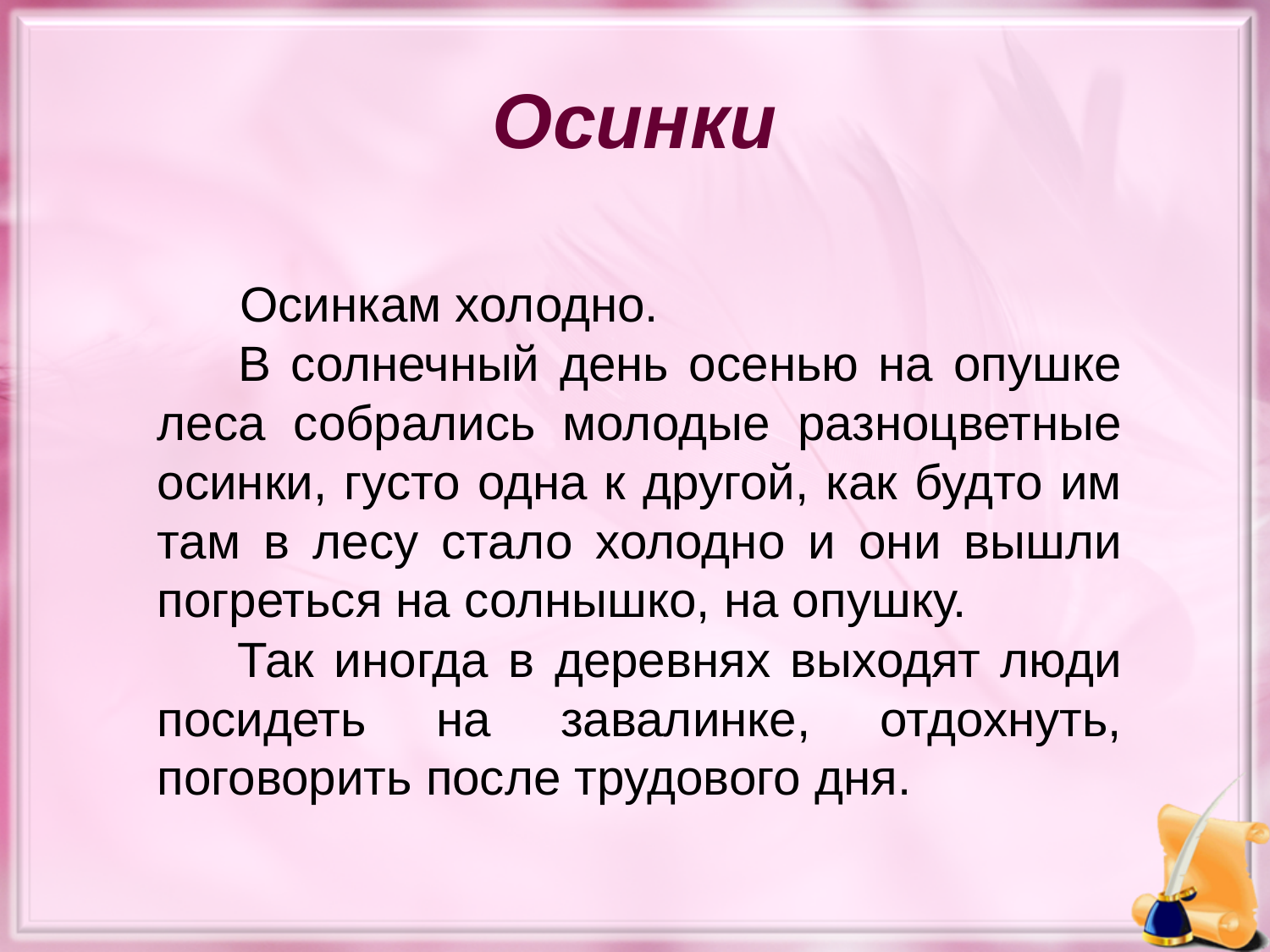

# Осинки

      Осинкам холодно.
    В солнечный день осенью на опушке леса собрались молодые разноцветные осинки, густо одна к другой, как будто им там в лесу стало холодно и они вышли погреться на солнышко, на опушку.
    Так иногда в деревнях выходят люди посидеть на завалинке, отдохнуть, поговорить после трудового дня.